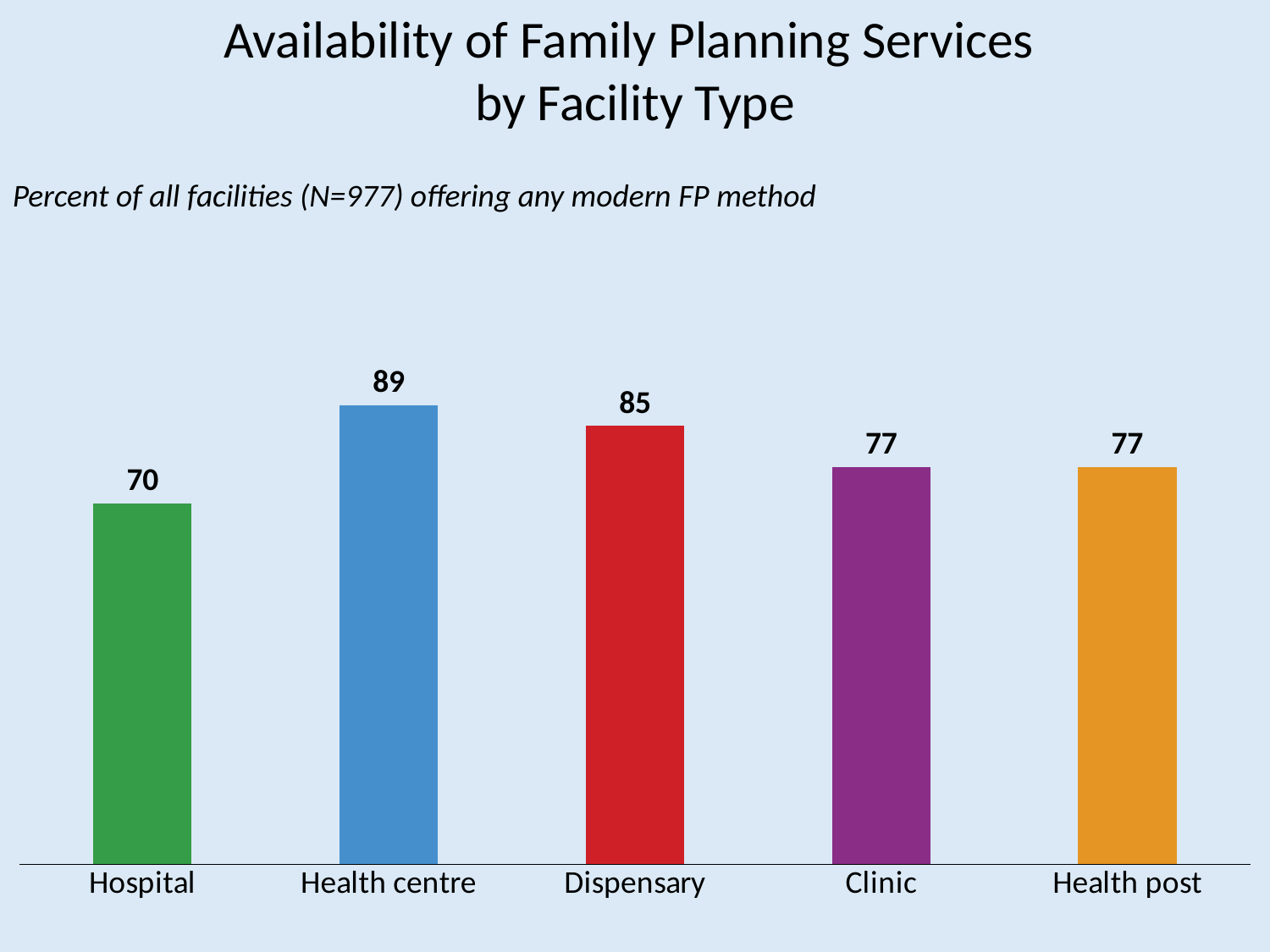

# Availability of Family Planning Services by Facility Type
Percent of all facilities (N=977) offering any modern FP method

### Chart

| Category |  |
|---|---|
| Hospital | 70.0 |
| Health centre | 89.0 |
| Dispensary | 85.0 |
| Clinic | 77.0 |
| Health post | 77.0 |